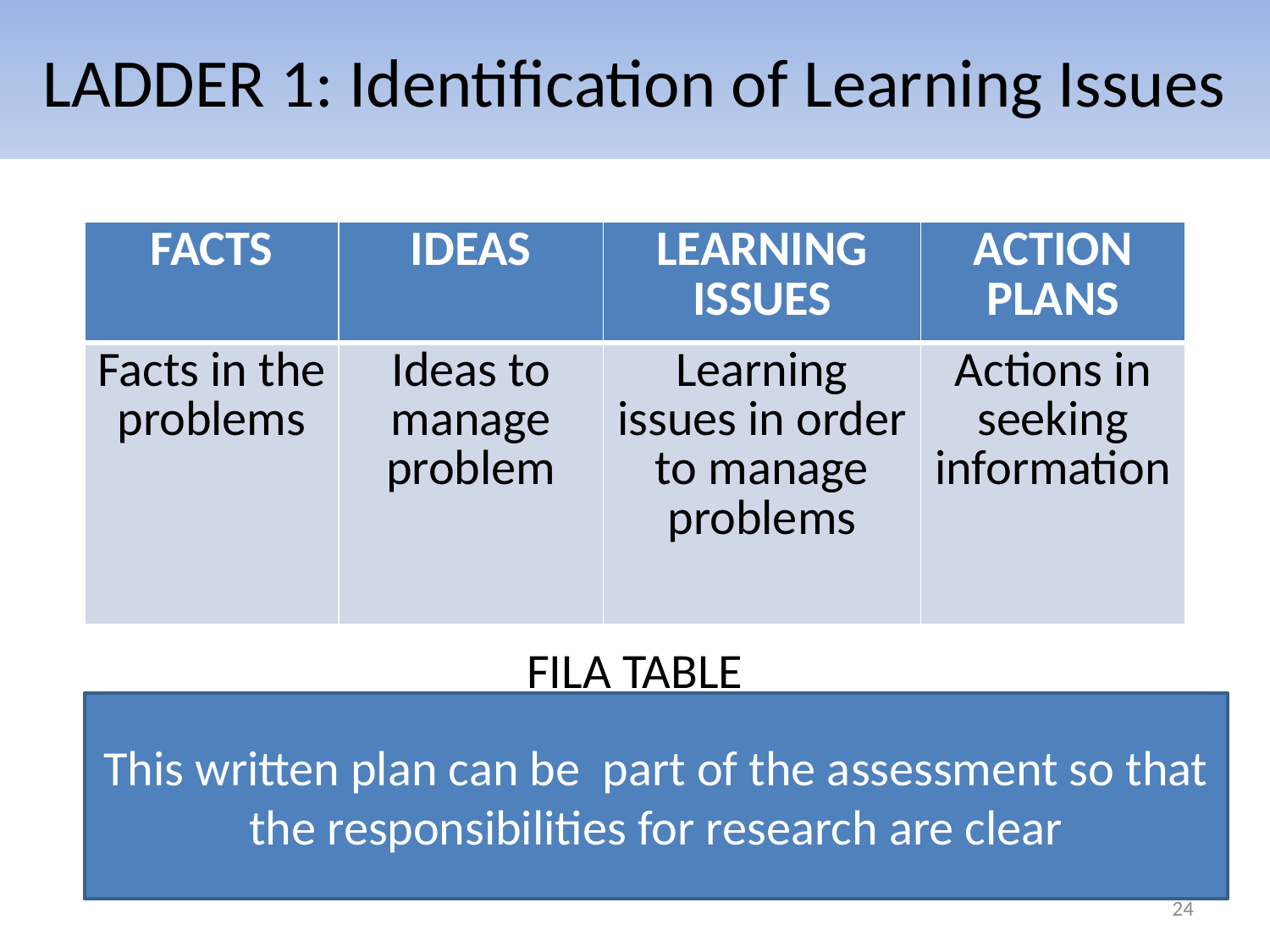

# LADDER 1: Identification of Learning Issues
| FACTS | IDEAS | LEARNING ISSUES | ACTION PLANS |
| --- | --- | --- | --- |
| Facts in the problems | Ideas to manage problem | Learning issues in order to manage problems | Actions in seeking information |
FILA TABLE
This written plan can be  part of the assessment so that the responsibilities for research are clear
24